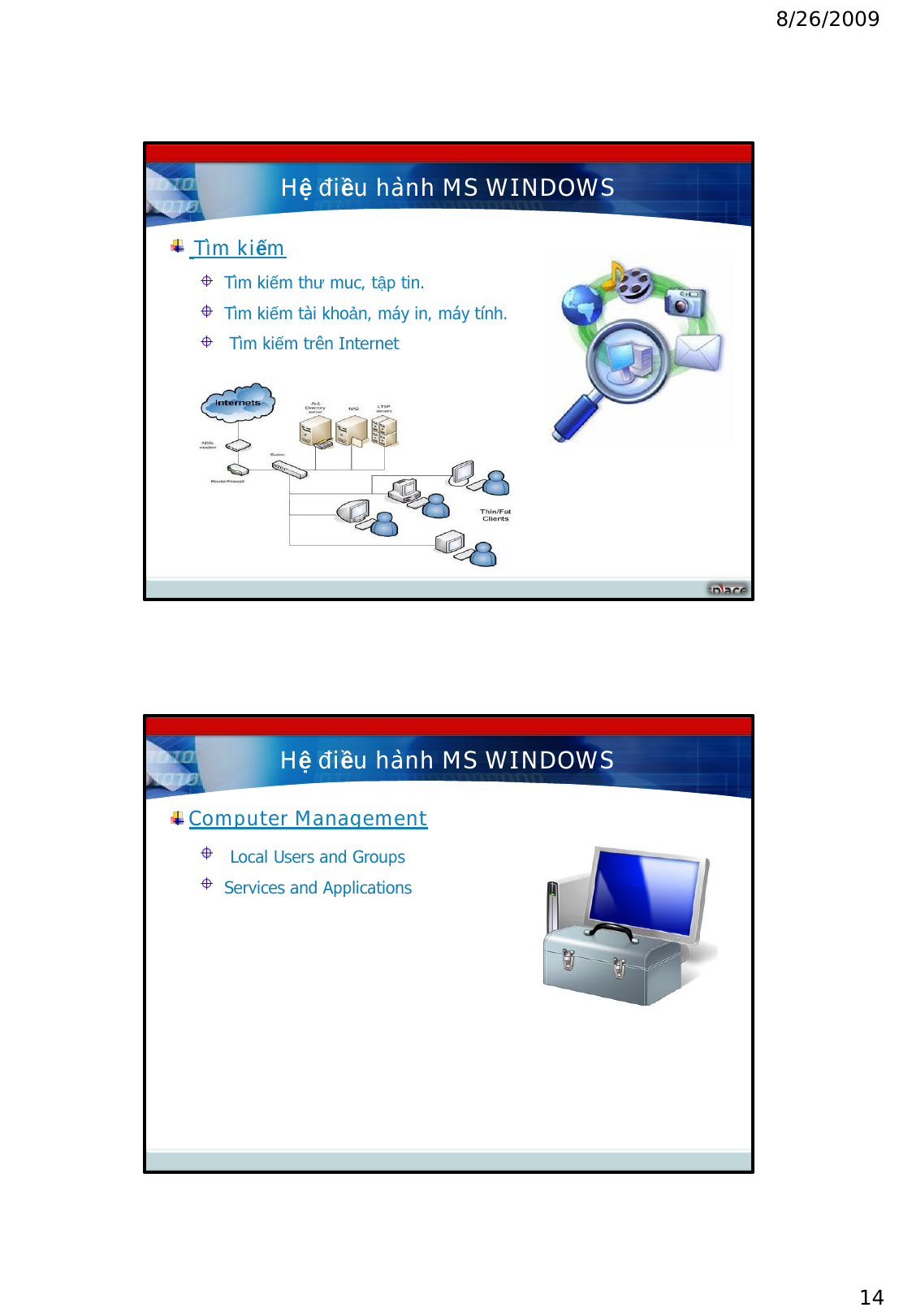

8/26/2009

Hệ điều hành MS WINDOWS

 Tìm kiếm
Tìm kiếm thư muc, tập tin.
Tìm kiếm tài khoản, máy in, máy tính.  Tìm kiếm trên Internet

Hệ điều hành MS WINDOWS
Computer Management  Local Users and Groups  Services and Applications

14